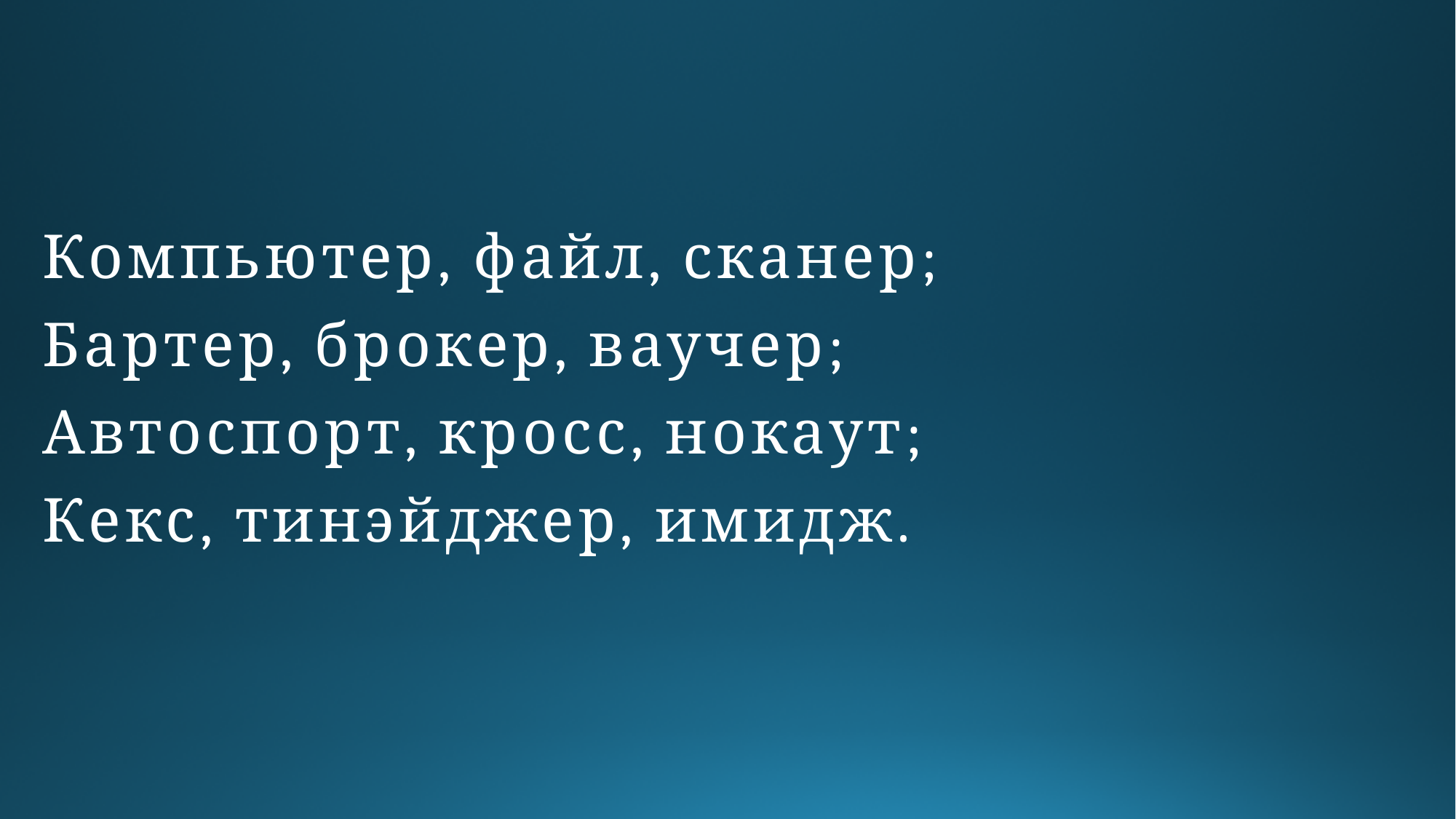

Компьютер, файл, сканер;
Бартер, брокер, ваучер;
Автоспорт, кросс, нокаут;
Кекс, тинэйджер, имидж.